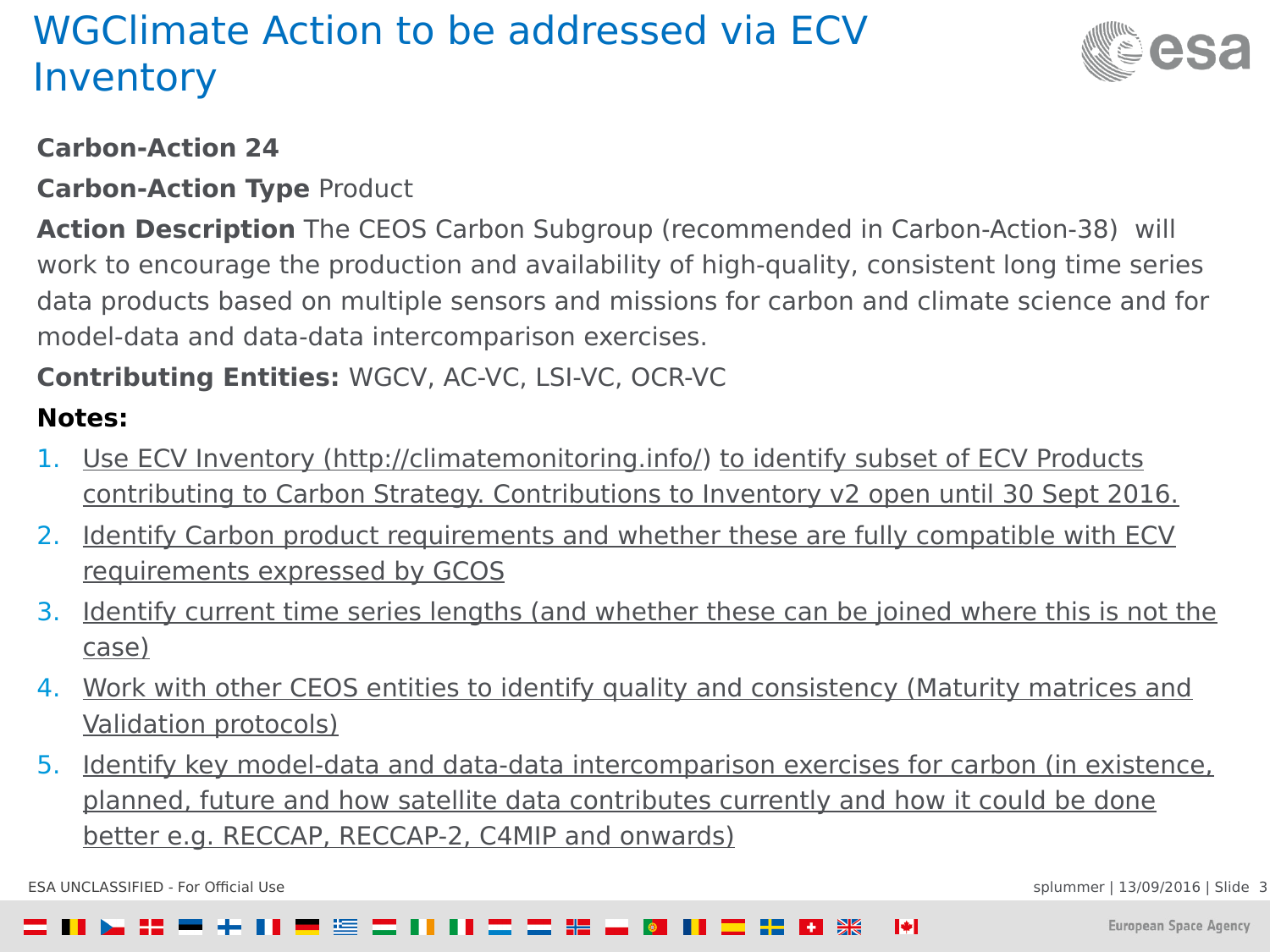

# WGClimate Action to be addressed via ECV Inventory
Carbon-Action 24
Carbon-Action Type Product
Action Description The CEOS Carbon Subgroup (recommended in Carbon-Action-38)  will work to encourage the production and availability of high-quality, consistent long time series data products based on multiple sensors and missions for carbon and climate science and for model-data and data-data intercomparison exercises.
Contributing Entities: WGCV, AC-VC, LSI-VC, OCR-VC
Notes:
Use ECV Inventory (http://climatemonitoring.info/) to identify subset of ECV Products contributing to Carbon Strategy. Contributions to Inventory v2 open until 30 Sept 2016.
Identify Carbon product requirements and whether these are fully compatible with ECV requirements expressed by GCOS
Identify current time series lengths (and whether these can be joined where this is not the case)
Work with other CEOS entities to identify quality and consistency (Maturity matrices and Validation protocols)
Identify key model-data and data-data intercomparison exercises for carbon (in existence, planned, future and how satellite data contributes currently and how it could be done better e.g. RECCAP, RECCAP-2, C4MIP and onwards)